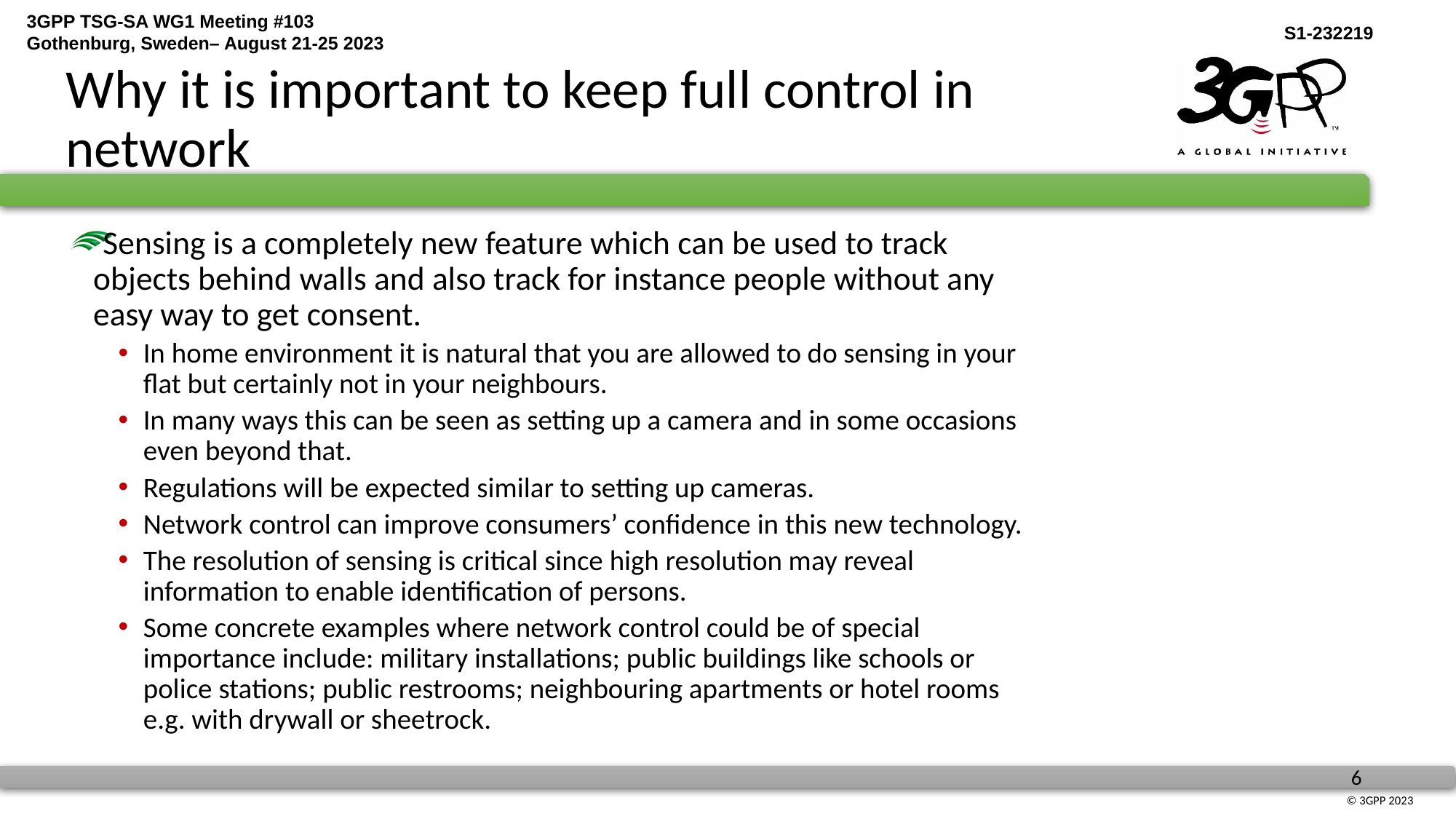

# Why it is important to keep full control in network
Sensing is a completely new feature which can be used to track objects behind walls and also track for instance people without any easy way to get consent.
In home environment it is natural that you are allowed to do sensing in your flat but certainly not in your neighbours.
In many ways this can be seen as setting up a camera and in some occasions even beyond that.
Regulations will be expected similar to setting up cameras.
Network control can improve consumers’ confidence in this new technology.
The resolution of sensing is critical since high resolution may reveal information to enable identification of persons.
Some concrete examples where network control could be of special importance include: military installations; public buildings like schools or police stations; public restrooms; neighbouring apartments or hotel rooms e.g. with drywall or sheetrock.